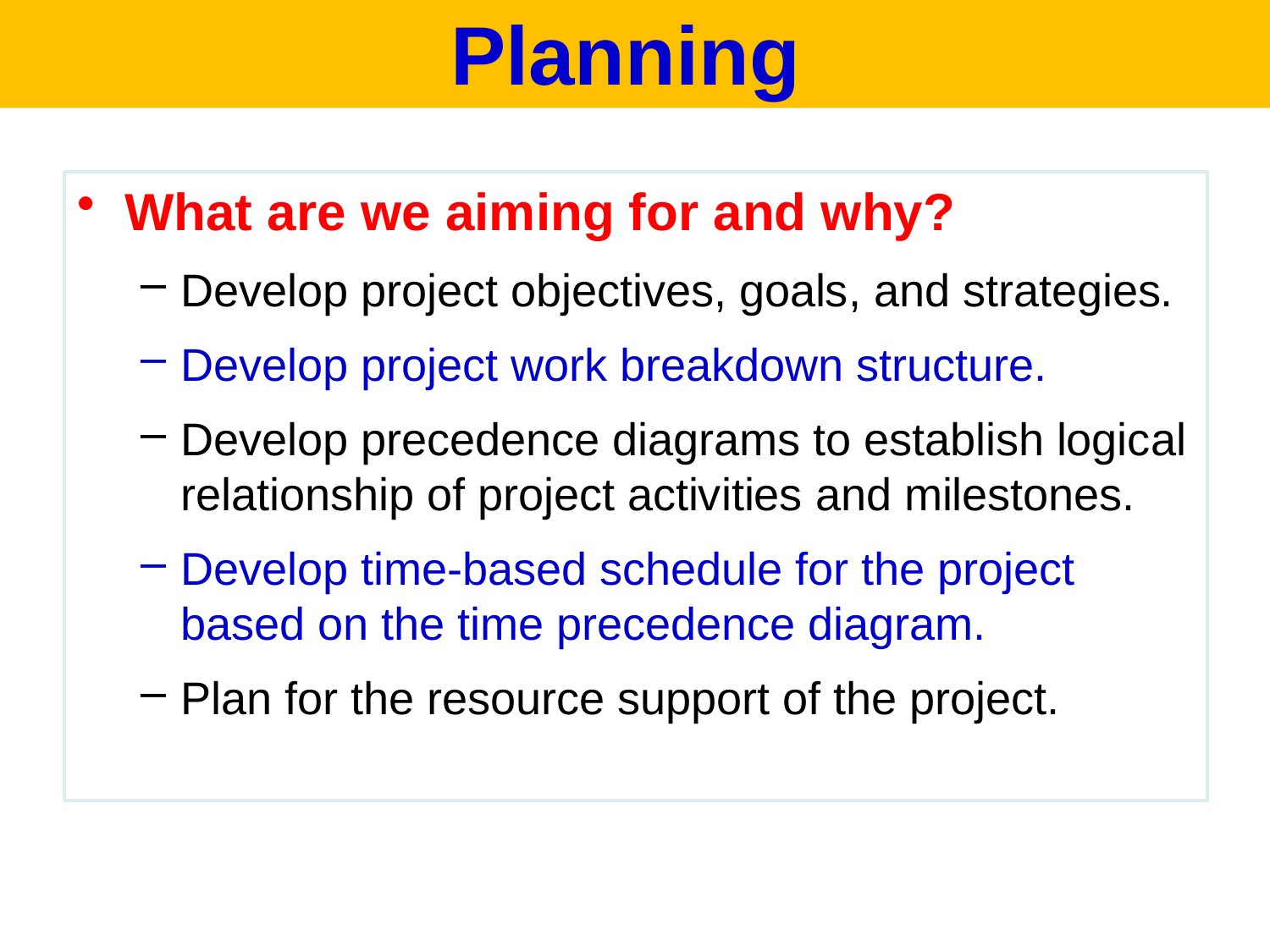

Planning
What are we aiming for and why?
Develop project objectives, goals, and strategies.
Develop project work breakdown structure.
Develop precedence diagrams to establish logical relationship of project activities and milestones.
Develop time-based schedule for the project based on the time precedence diagram.
Plan for the resource support of the project.